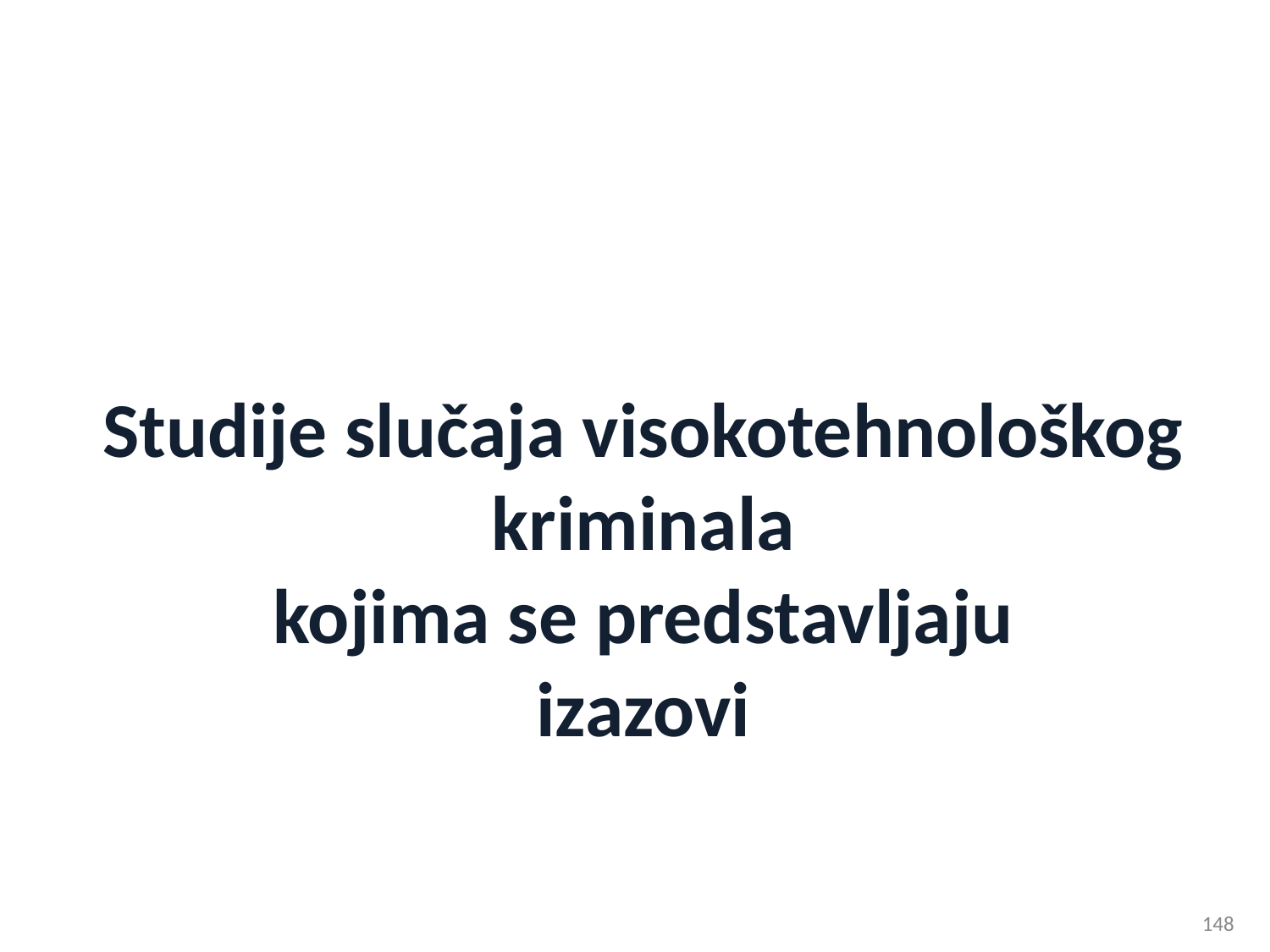

Pristup podacima Studija slučaja
Studije slučaja visokotehnološkog kriminala
kojima se predstavljaju
izazovi
148
148